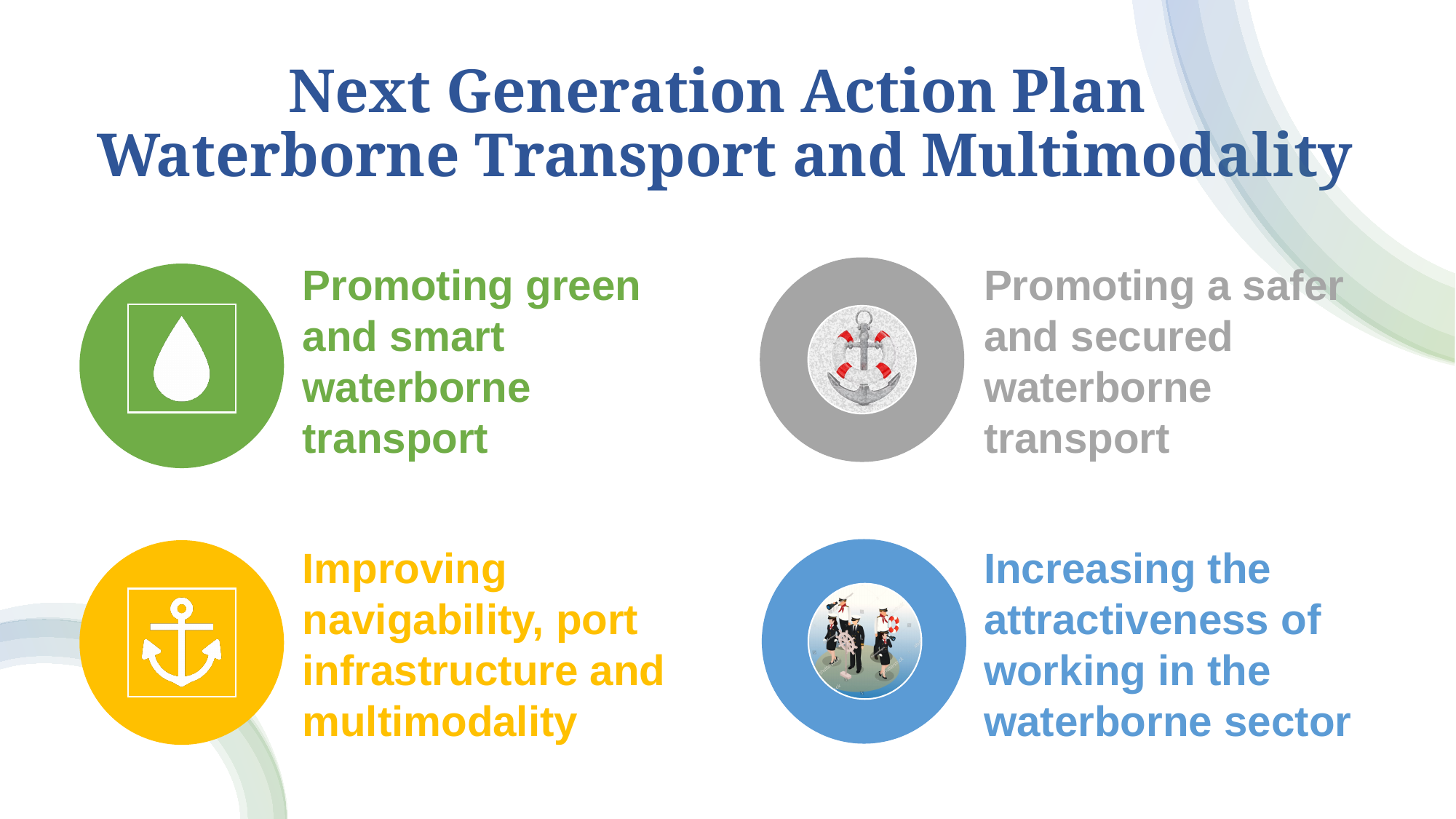

# Next Generation Action Plan Waterborne Transport and Multimodality

Promoting green and smart waterborne transport
Promoting a safer and secured waterborne transport

Improving navigability, port infrastructure and multimodality
Increasing the attractiveness of working in the waterborne sector